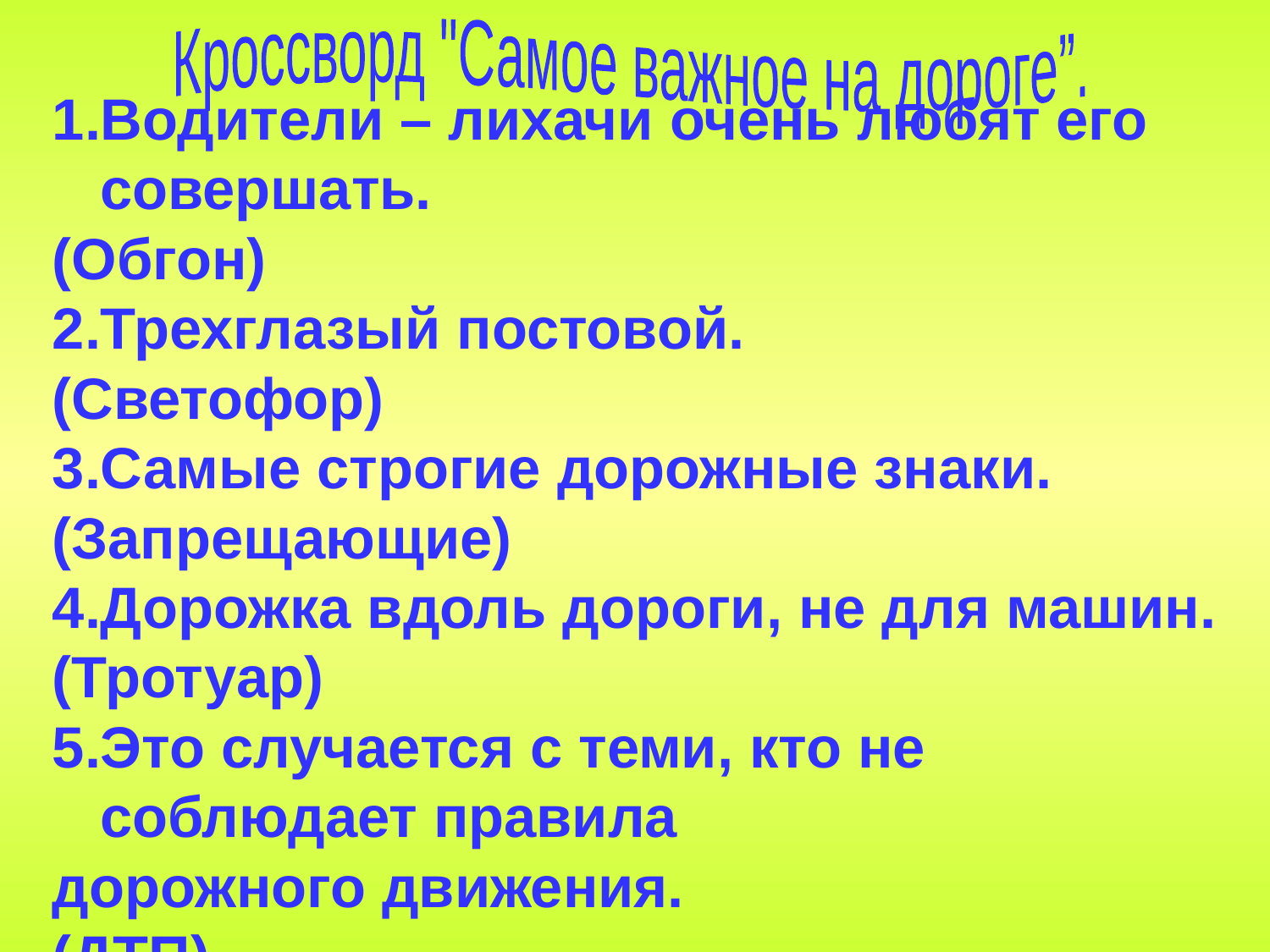

Кроссворд "Самое важное на дороге”.
Водители – лихачи очень любят его совершать.
(Обгон)
Трехглазый постовой.
(Светофор)
Самые строгие дорожные знаки.
(Запрещающие)
Дорожка вдоль дороги, не для машин.
(Тротуар)
Это случается с теми, кто не соблюдает правила
дорожного движения.
(ДТП)